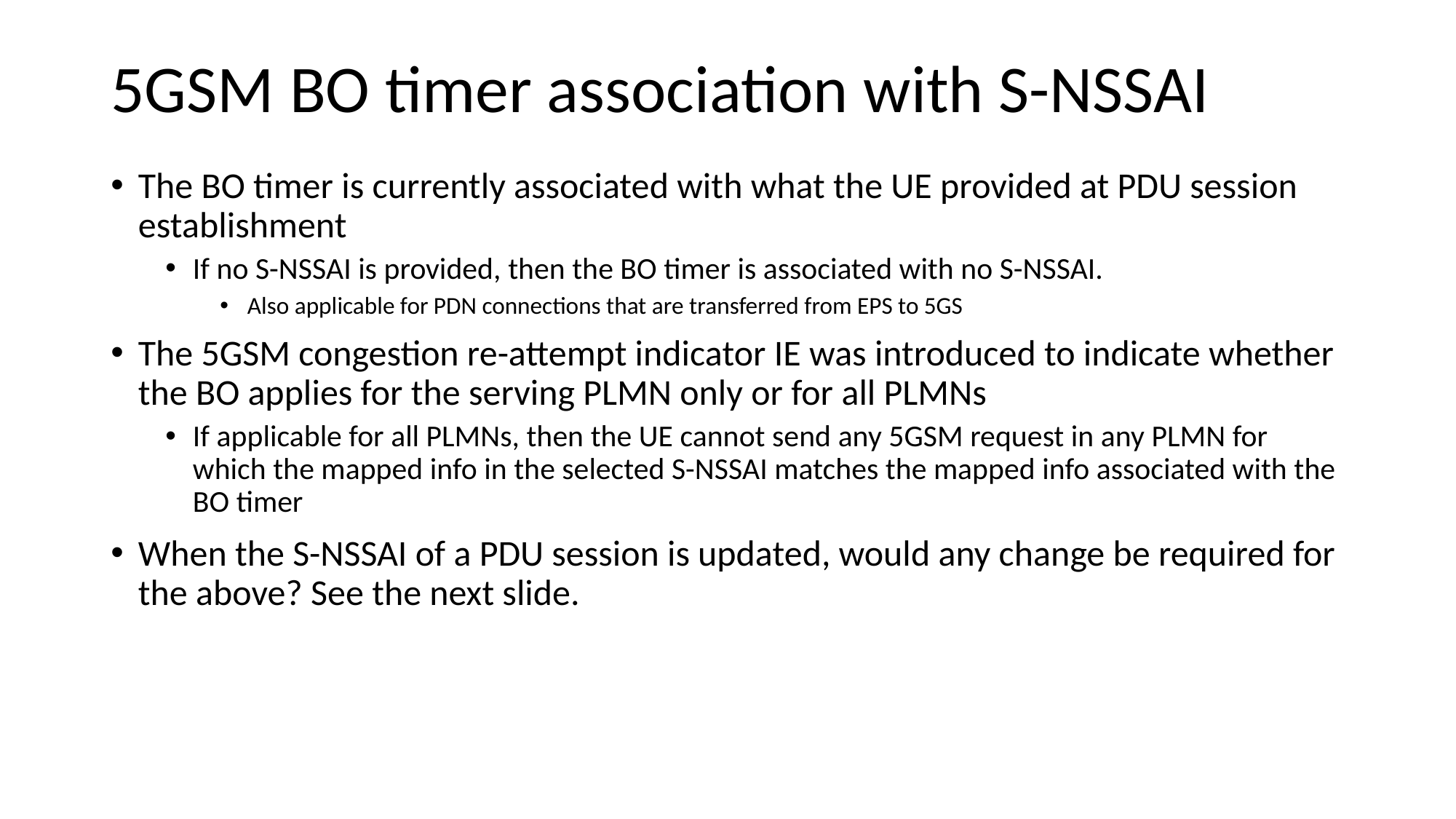

# 5GSM BO timer association with S-NSSAI
The BO timer is currently associated with what the UE provided at PDU session establishment
If no S-NSSAI is provided, then the BO timer is associated with no S-NSSAI.
Also applicable for PDN connections that are transferred from EPS to 5GS
The 5GSM congestion re-attempt indicator IE was introduced to indicate whether the BO applies for the serving PLMN only or for all PLMNs
If applicable for all PLMNs, then the UE cannot send any 5GSM request in any PLMN for which the mapped info in the selected S-NSSAI matches the mapped info associated with the BO timer
When the S-NSSAI of a PDU session is updated, would any change be required for the above? See the next slide.